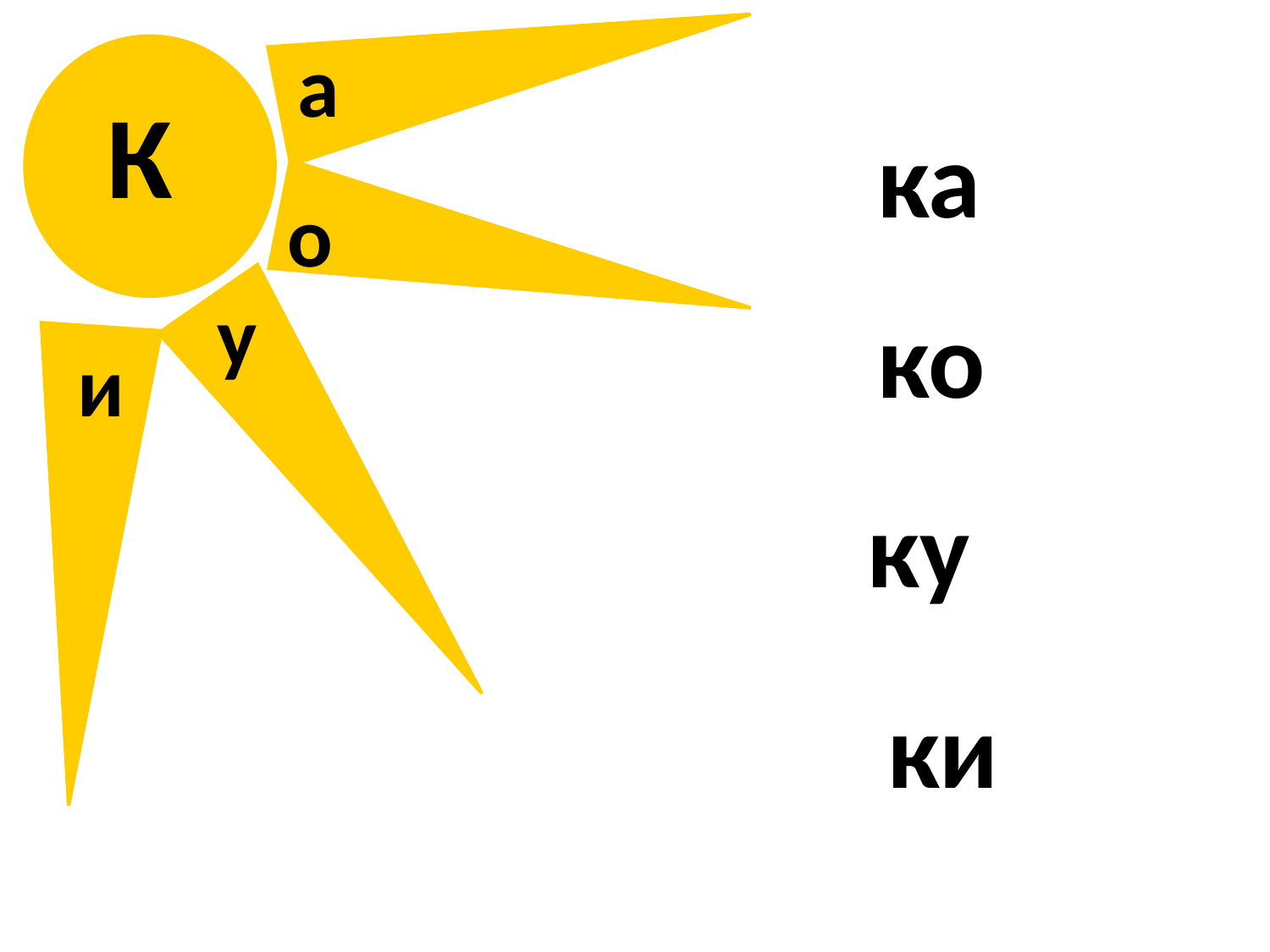

а

К
ка
о

у
ко

и
ку
ки